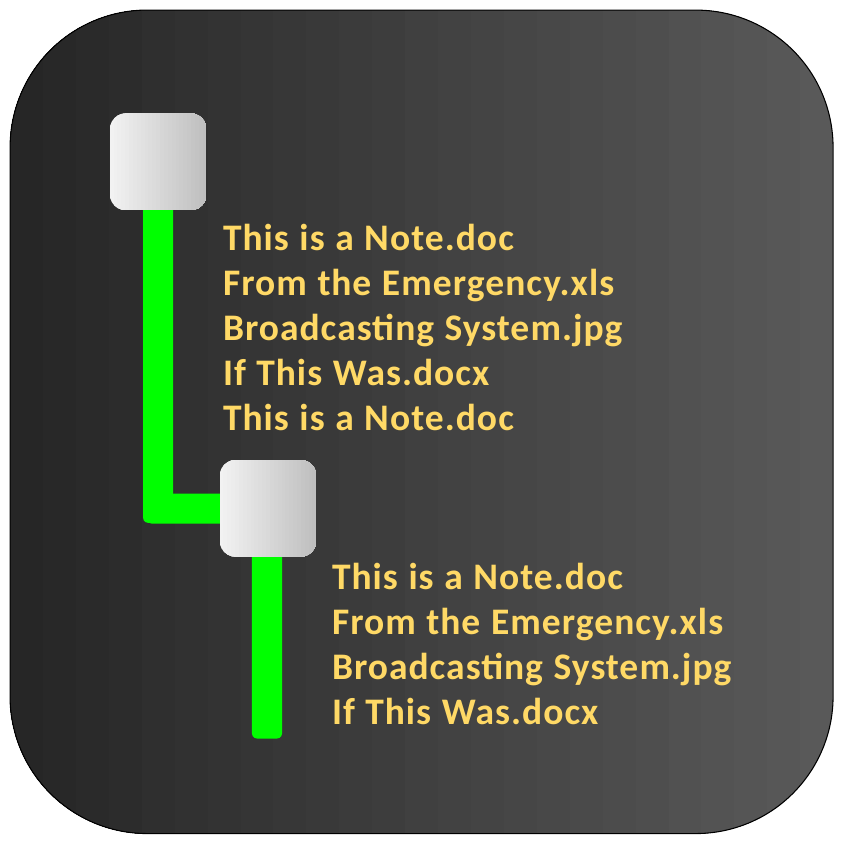

This is a Note.doc
From the Emergency.xls
Broadcasting System.jpg
If This Was.docx
This is a Note.doc

This is a Note.doc
From the Emergency.xls
Broadcasting System.jpg
If This Was.docx